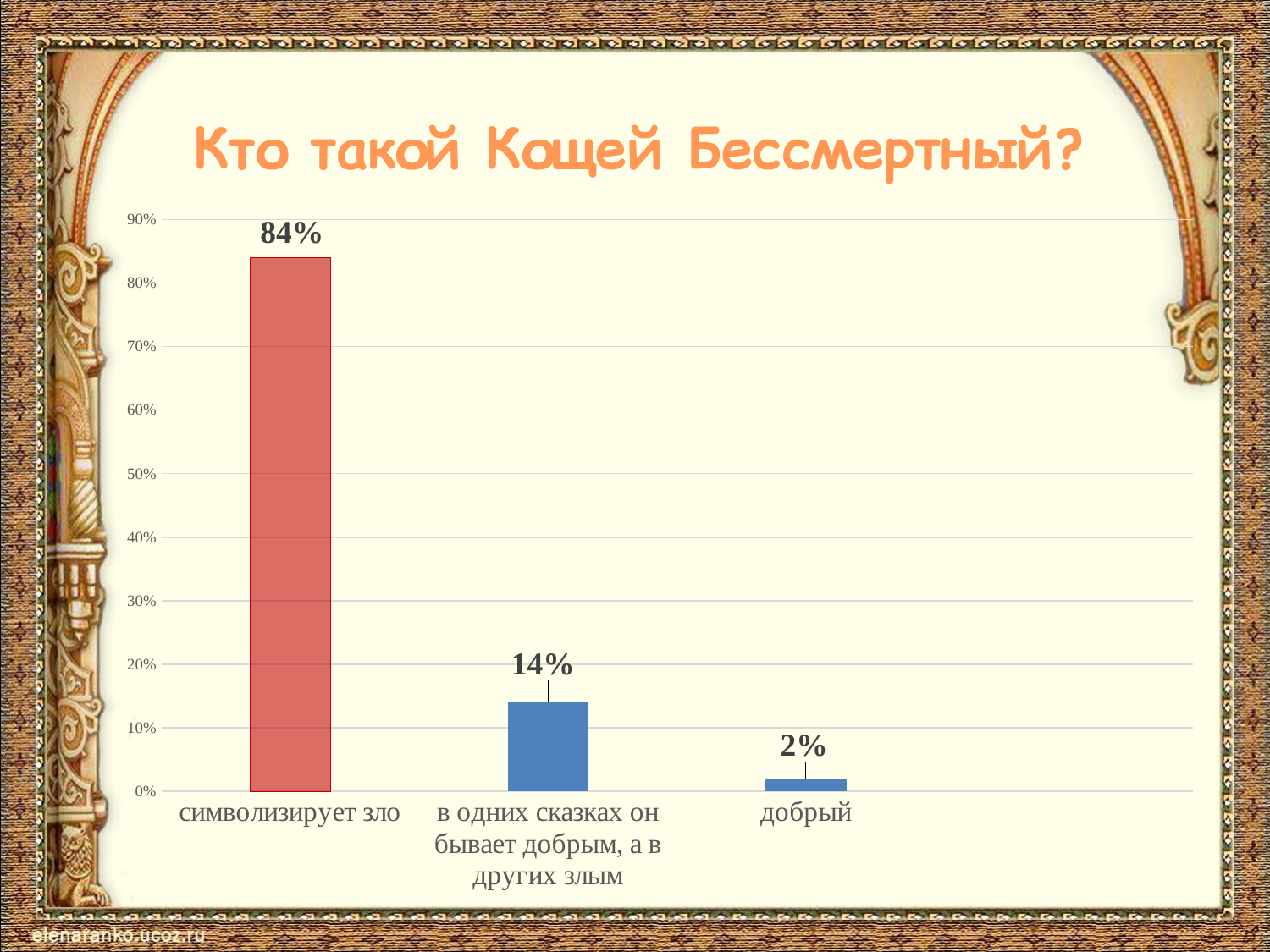

Кто такой Кощей Бессмертный?

### Chart

| Category | Ряд 1 |
|---|---|
| символизирует зло | 0.84 |
| в одних сказках он бывает добрым, а в других злым | 0.14 |
| добрый | 0.02 |